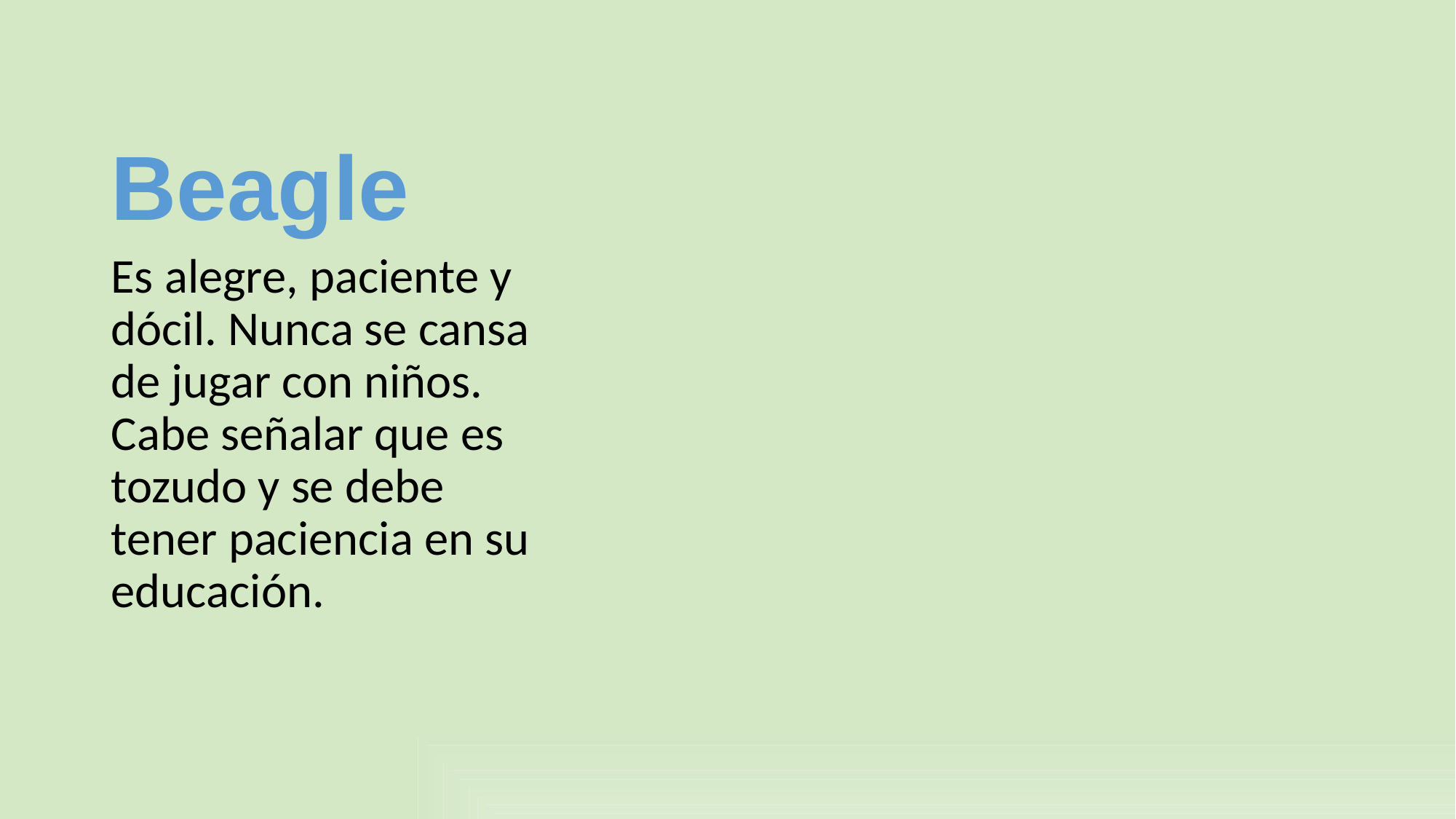

# Beagle

Es alegre, paciente y dócil. Nunca se cansa de jugar con niños. Cabe señalar que es tozudo y se debe tener paciencia en su educación.